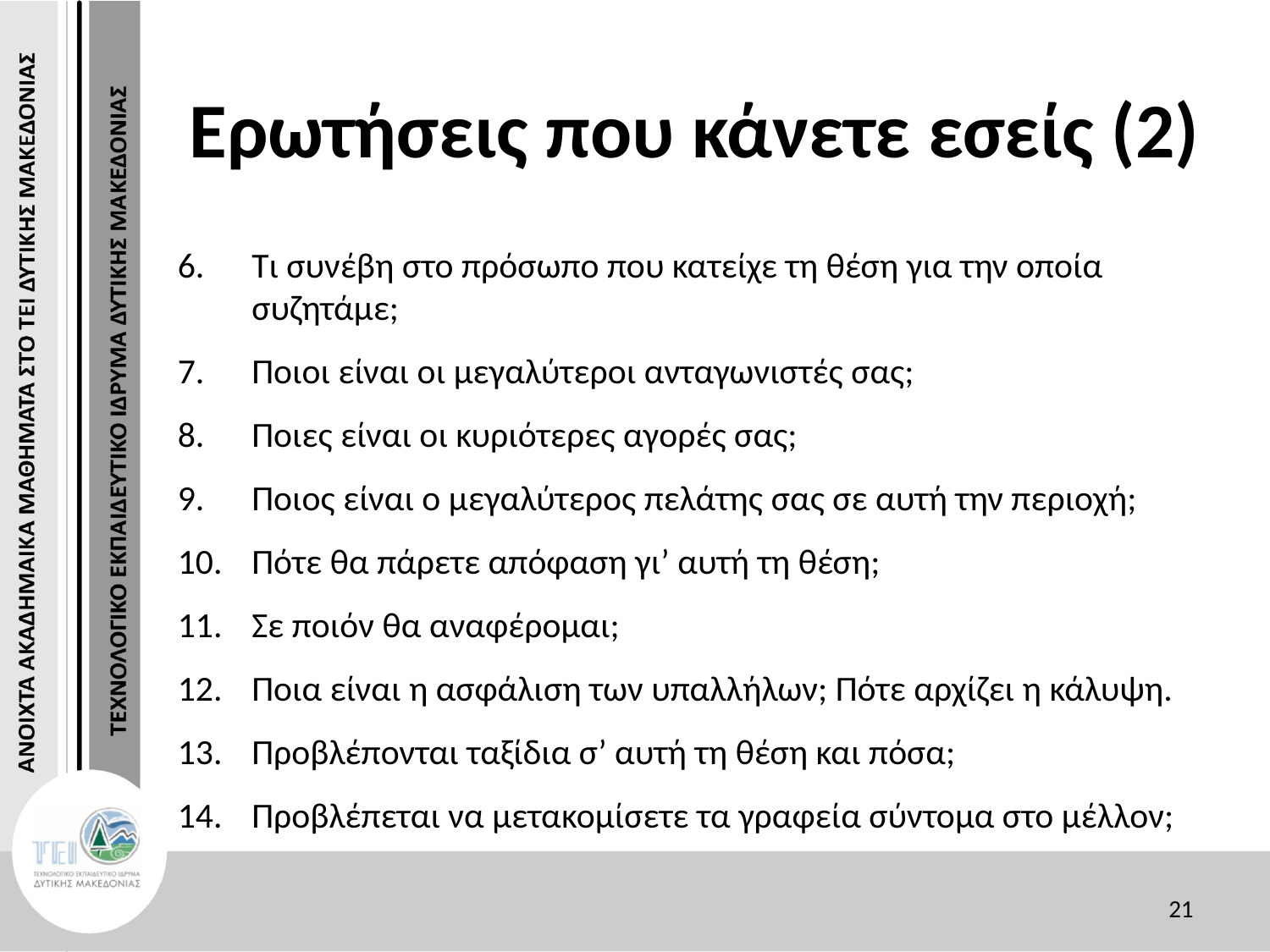

# Ερωτήσεις που κάνετε εσείς (2)
Τι συνέβη στο πρόσωπο που κατείχε τη θέση για την οποία συζητάμε;
Ποιοι είναι οι μεγαλύτεροι ανταγωνιστές σας;
Ποιες είναι οι κυριότερες αγορές σας;
Ποιος είναι ο μεγαλύτερος πελάτης σας σε αυτή την περιοχή;
Πότε θα πάρετε απόφαση γι’ αυτή τη θέση;
Σε ποιόν θα αναφέρομαι;
Ποια είναι η ασφάλιση των υπαλλήλων; Πότε αρχίζει η κάλυψη.
Προβλέπονται ταξίδια σ’ αυτή τη θέση και πόσα;
Προβλέπεται να μετακομίσετε τα γραφεία σύντομα στο μέλλον;

21